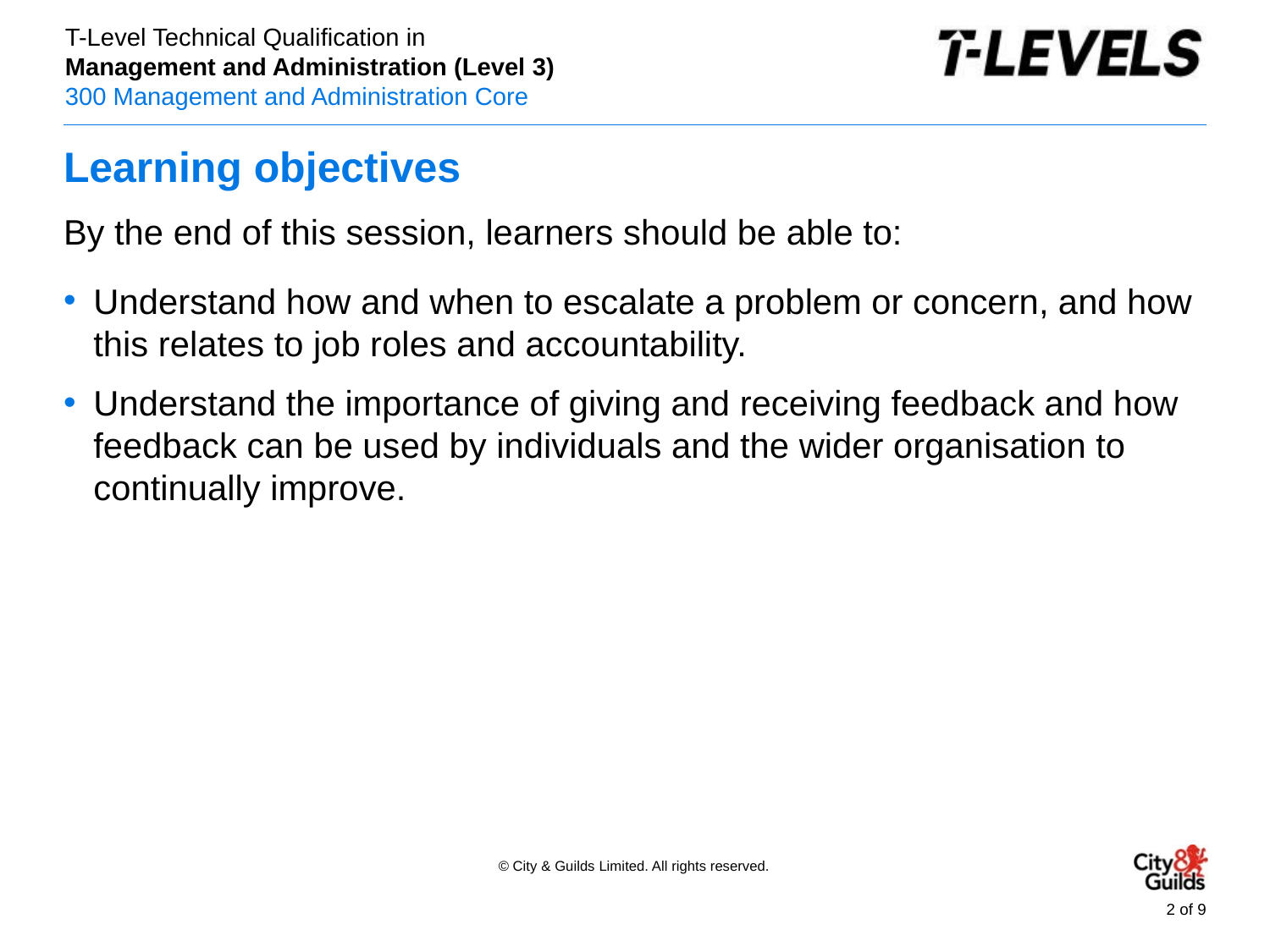

# Learning objectives
By the end of this session, learners should be able to:
Understand how and when to escalate a problem or concern, and how this relates to job roles and accountability.
Understand the importance of giving and receiving feedback and how feedback can be used by individuals and the wider organisation to continually improve.